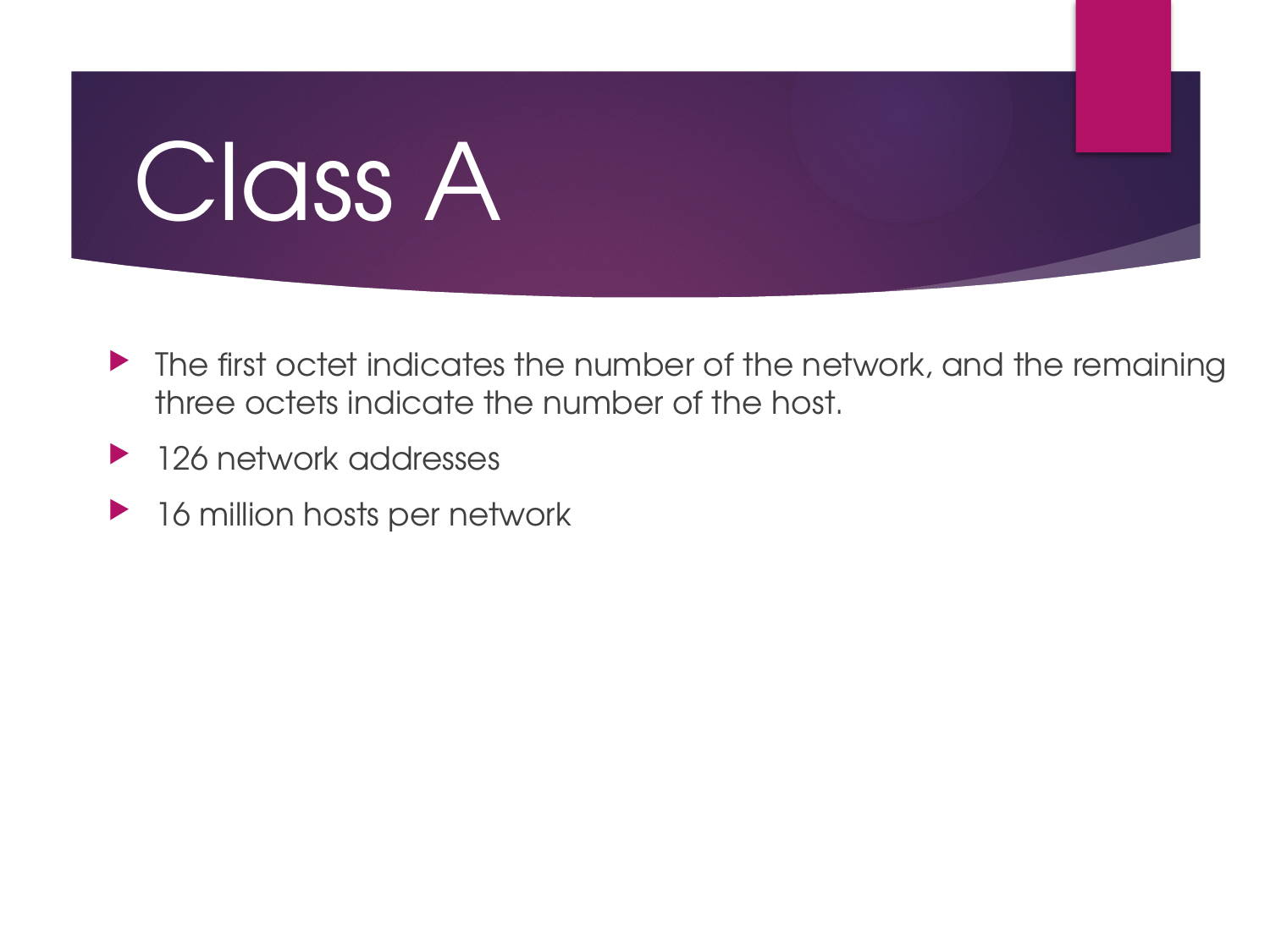

# Class A
The first octet indicates the number of the network, and the remaining three octets indicate the number of the host.
126 network addresses
16 million hosts per network